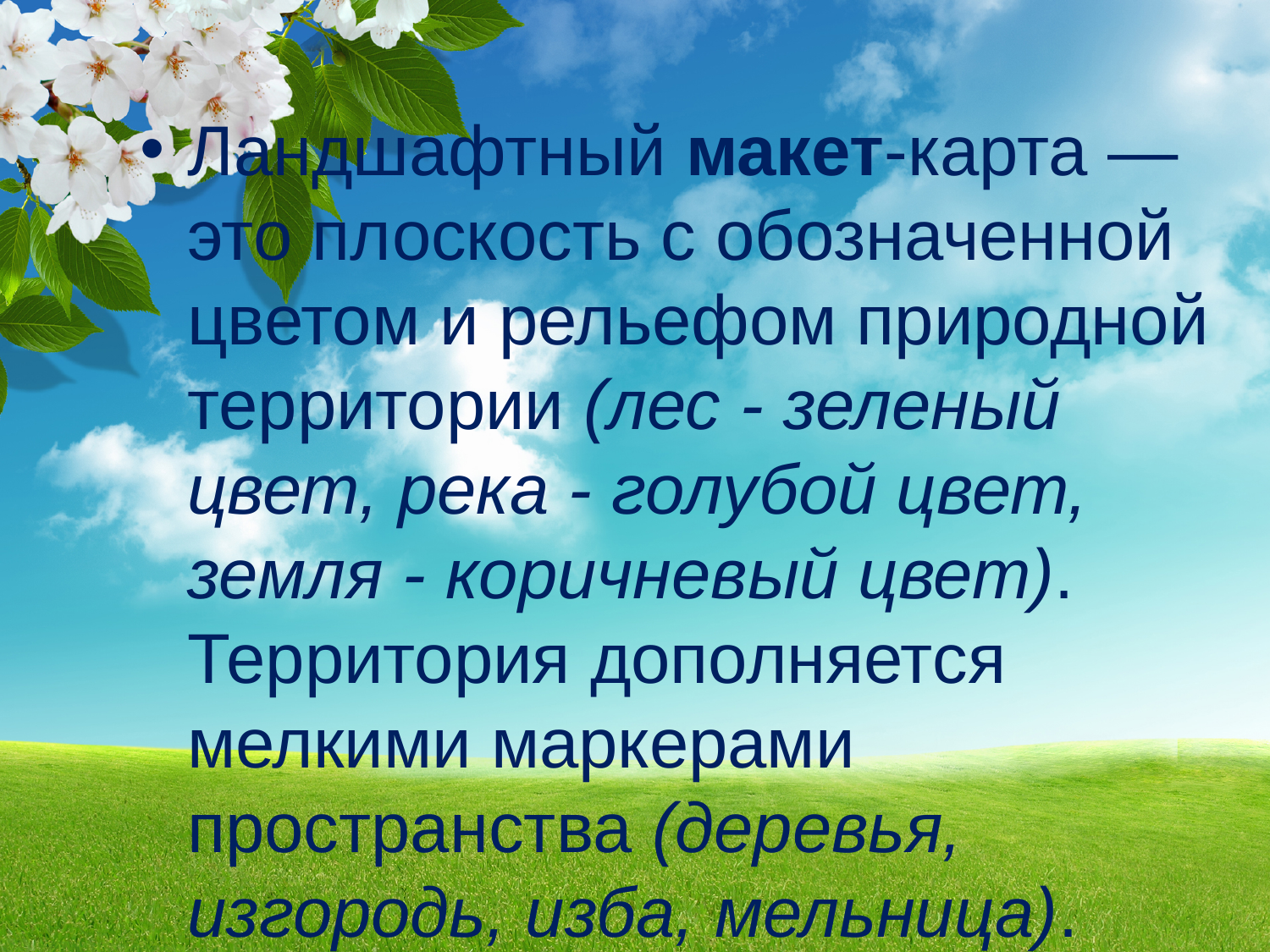

Ландшафтный макет-карта — это плоскость с обозначенной цветом и рельефом природной территории (лес - зеленый цвет, река - голубой цвет, земля - коричневый цвет). Территория дополняется мелкими маркерами пространства (деревья, изгородь, изба, мельница).